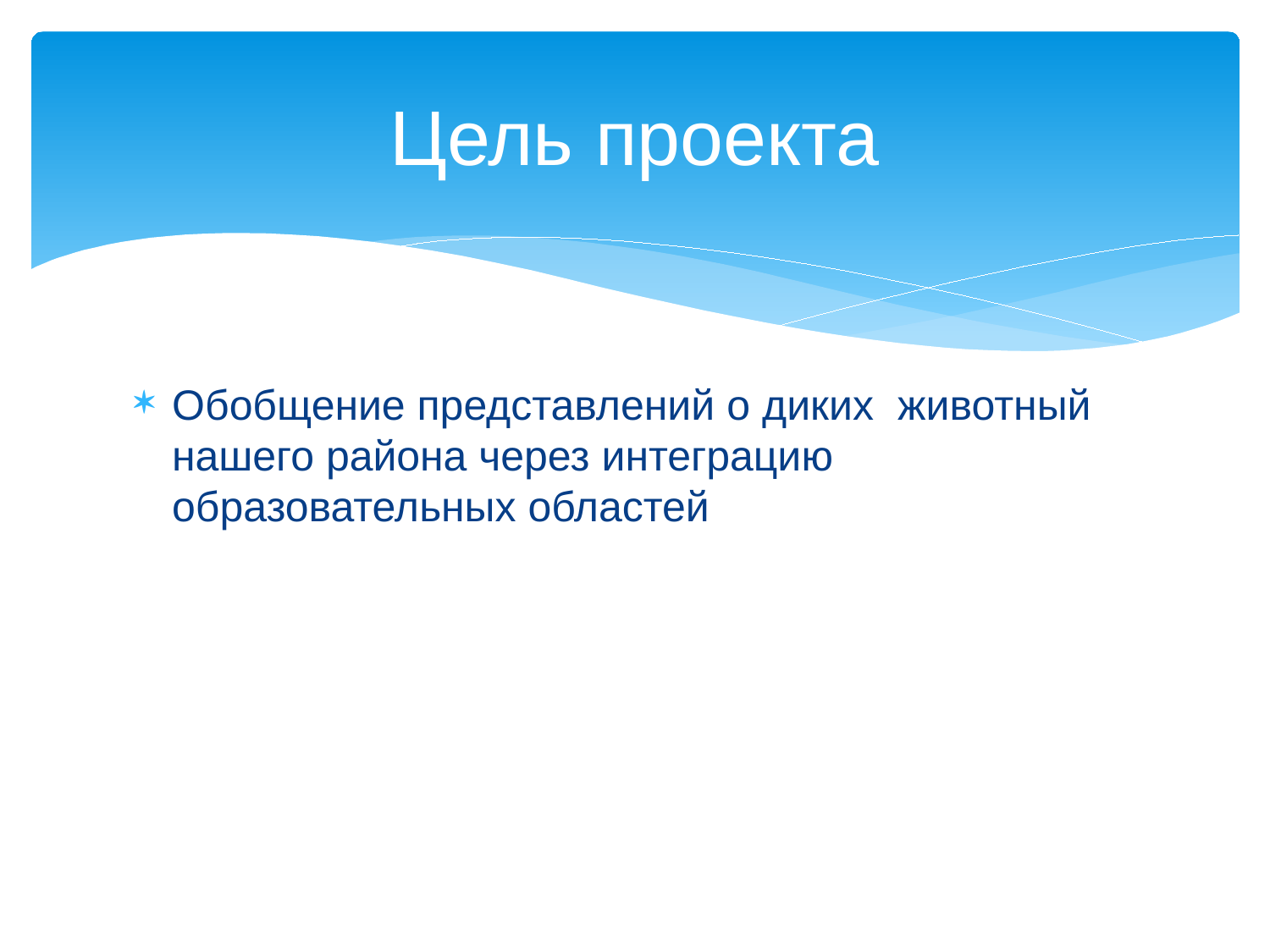

# Цель проекта
Обобщение представлений о диких  животный нашего района через интеграцию образовательных областей